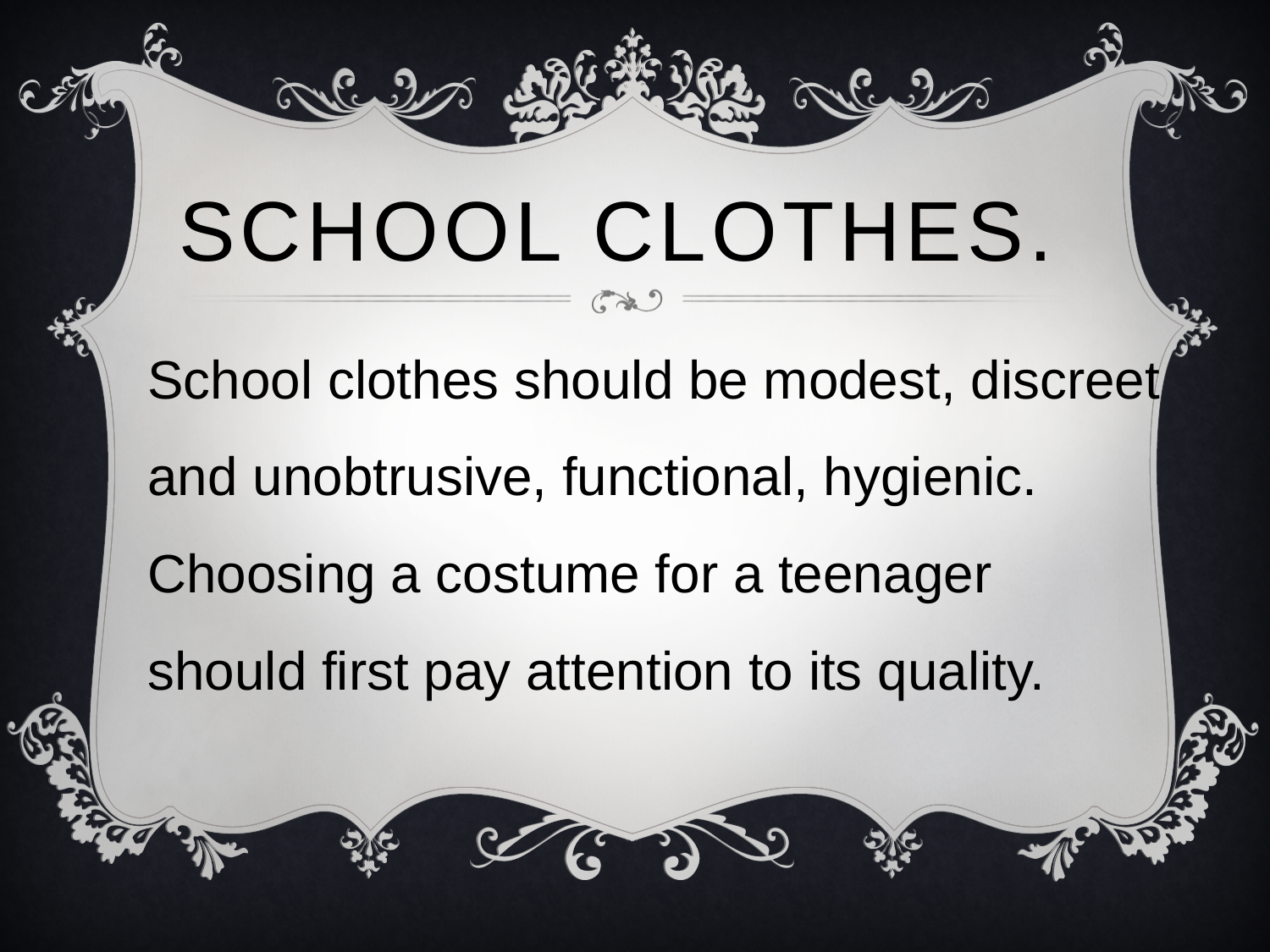

# School clothes.
School clothes should be modest, discreet and unobtrusive, functional, hygienic. Choosing a costume for a teenager should first pay attention to its quality.